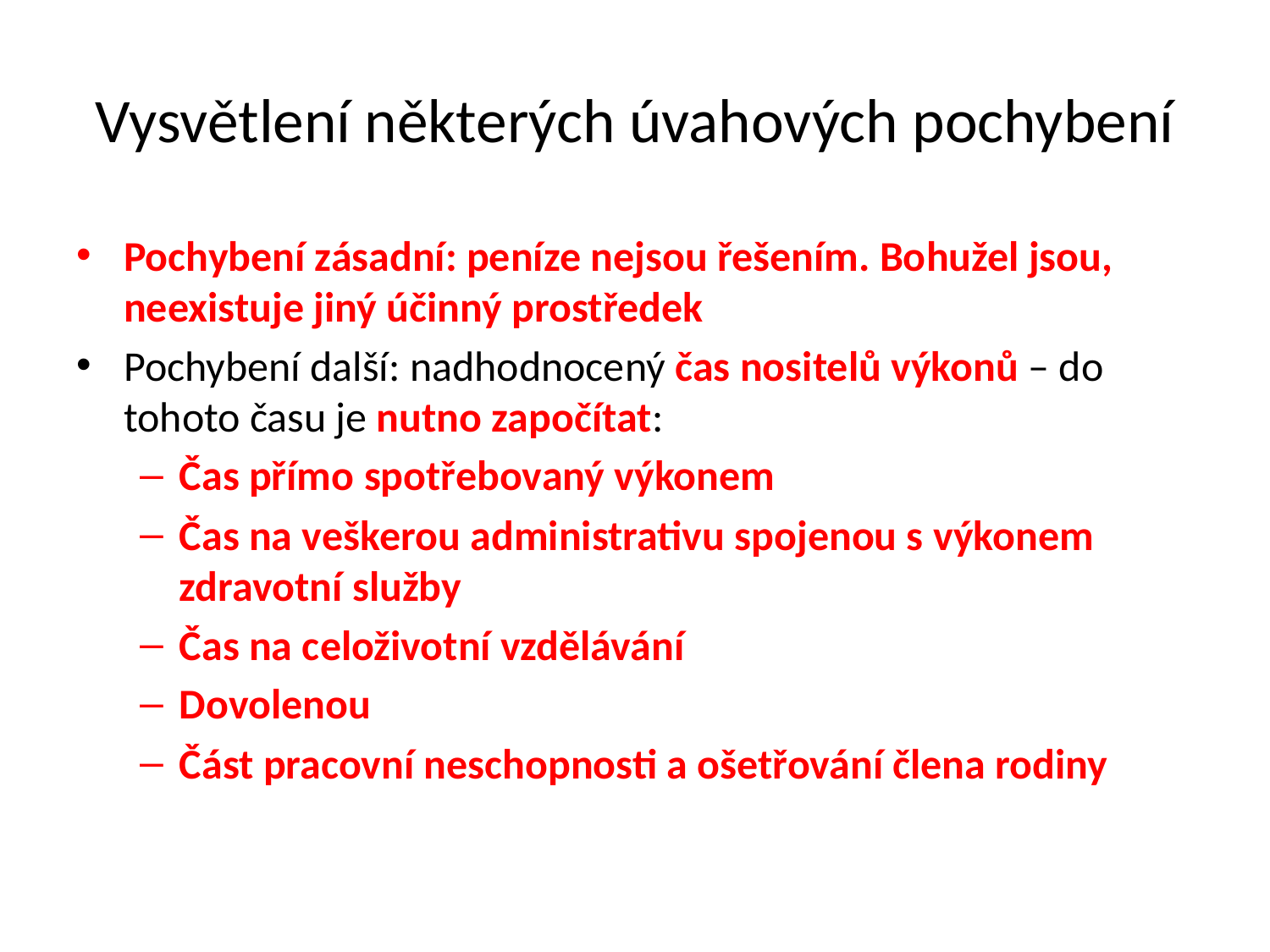

# Vysvětlení některých úvahových pochybení
Pochybení zásadní: peníze nejsou řešením. Bohužel jsou, neexistuje jiný účinný prostředek
Pochybení další: nadhodnocený čas nositelů výkonů – do tohoto času je nutno započítat:
Čas přímo spotřebovaný výkonem
Čas na veškerou administrativu spojenou s výkonem zdravotní služby
Čas na celoživotní vzdělávání
Dovolenou
Část pracovní neschopnosti a ošetřování člena rodiny